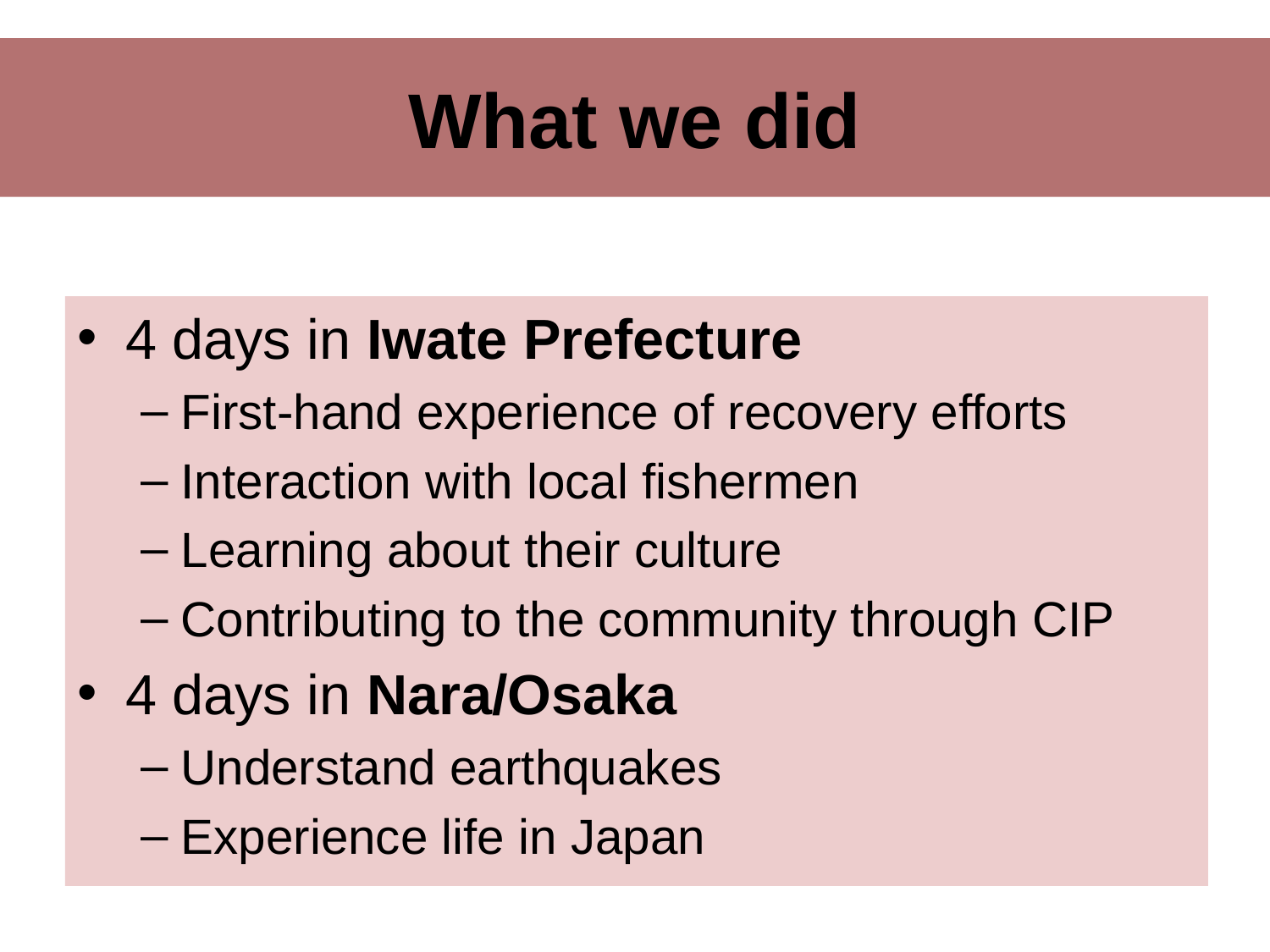

# What we did
4 days in Iwate Prefecture
First-hand experience of recovery efforts
Interaction with local fishermen
Learning about their culture
Contributing to the community through CIP
4 days in Nara/Osaka
Understand earthquakes
Experience life in Japan